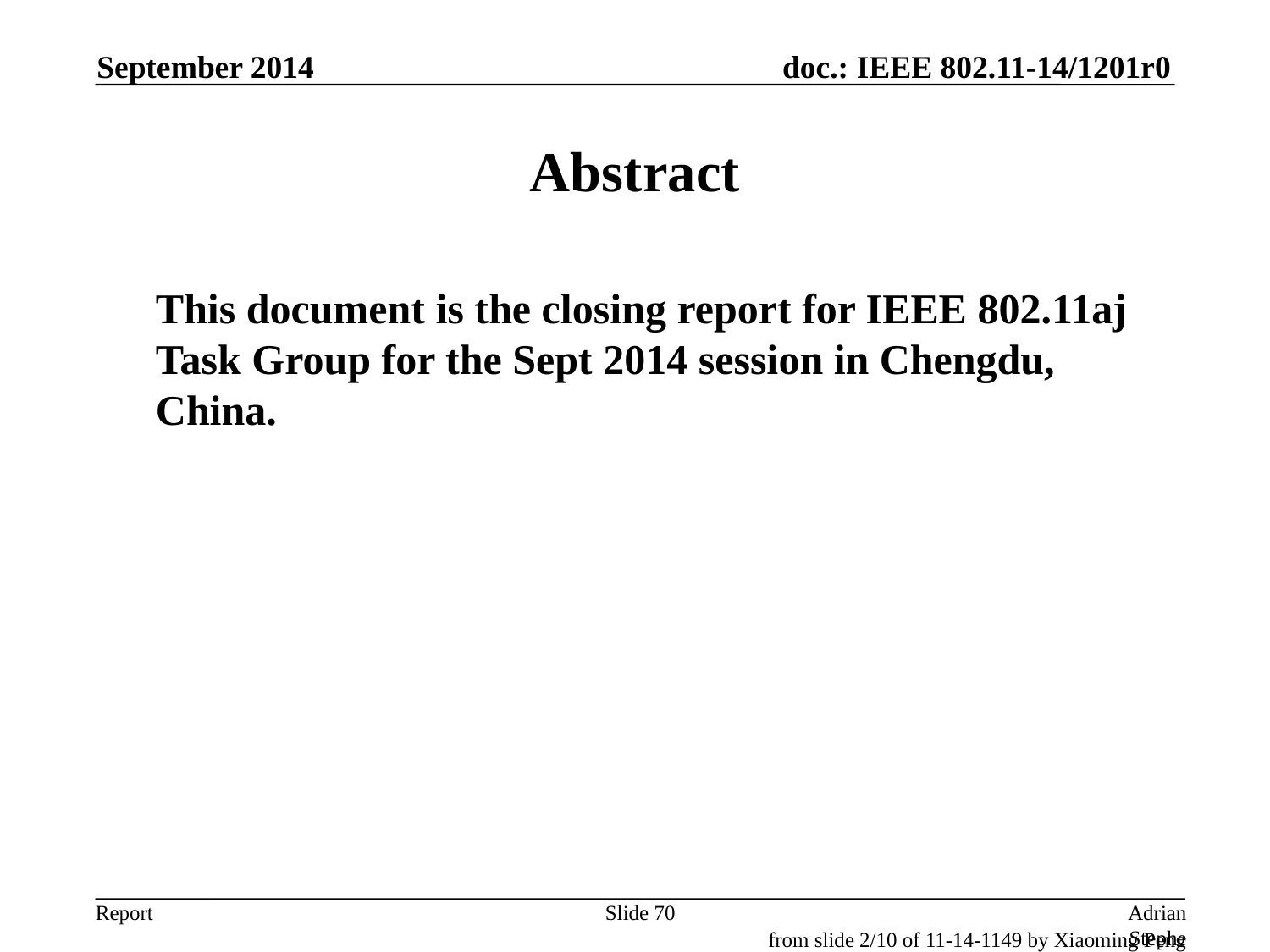

September 2014
# Abstract
	This document is the closing report for IEEE 802.11aj Task Group for the Sept 2014 session in Chengdu, China.
Slide 70
Adrian Stephens, Intel Corporation
from slide 2/10 of 11-14-1149 by Xiaoming Peng